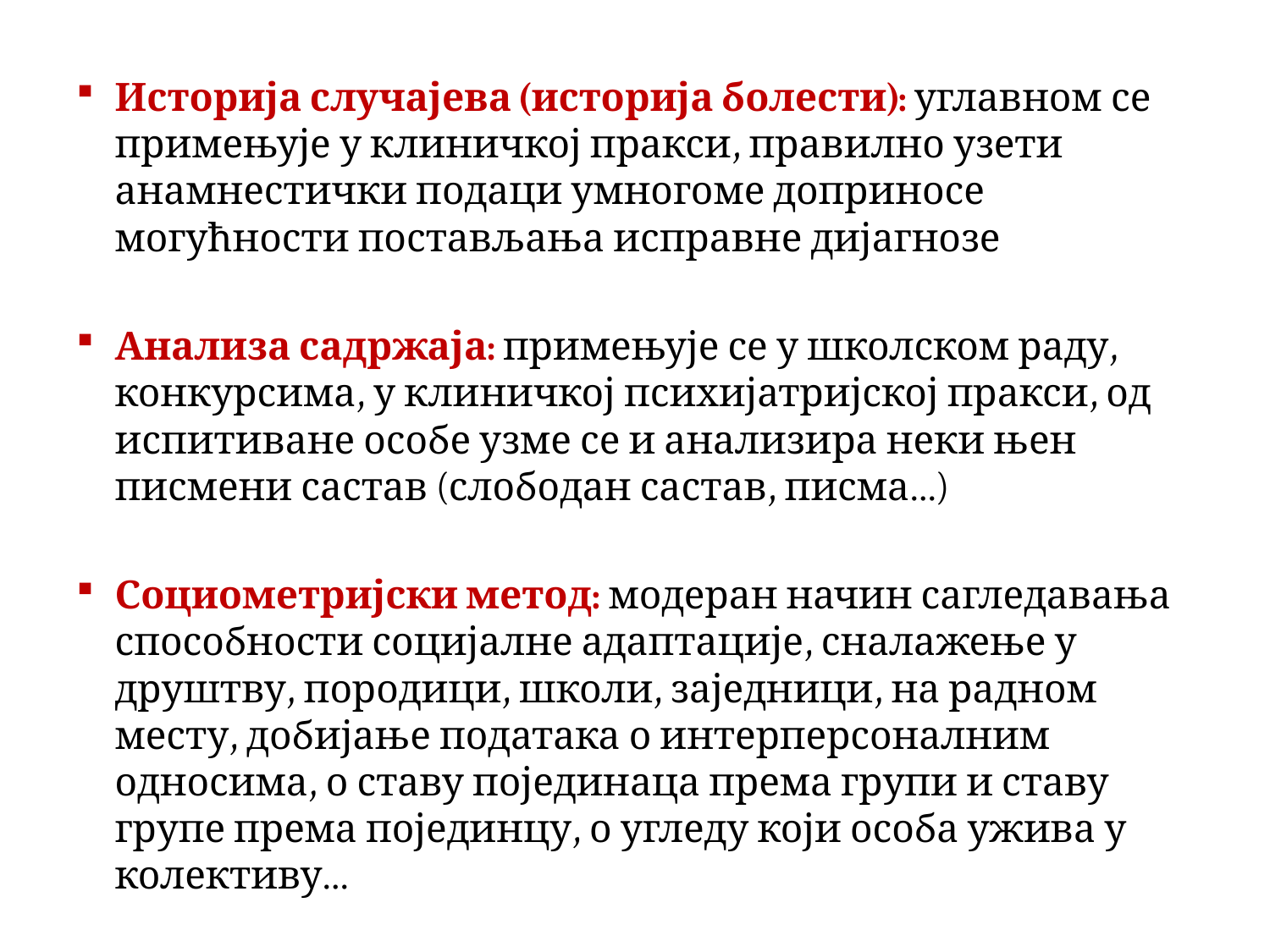

Историја случајева (историја болести): углавном се примењује у клиничкој пракси, правилно узети анамнестички подаци умногоме доприносе могућности постављања исправне дијагнозе

Анализа садржаја: примењује се у школском раду, конкурсима, у клиничкој психијатријској пракси, од испитиване особе узме се и анализира неки њен писмени састав (слободан састав, писма...)

Социометријски метод: модеран начин сагледавања способности социјалне адаптације, сналажење у друштву, породици, школи, заједници, на радном месту, добијање података о интерперсоналним односима, о ставу појединаца према групи и ставу групе према појединцу, о угледу који особа ужива у колективу...